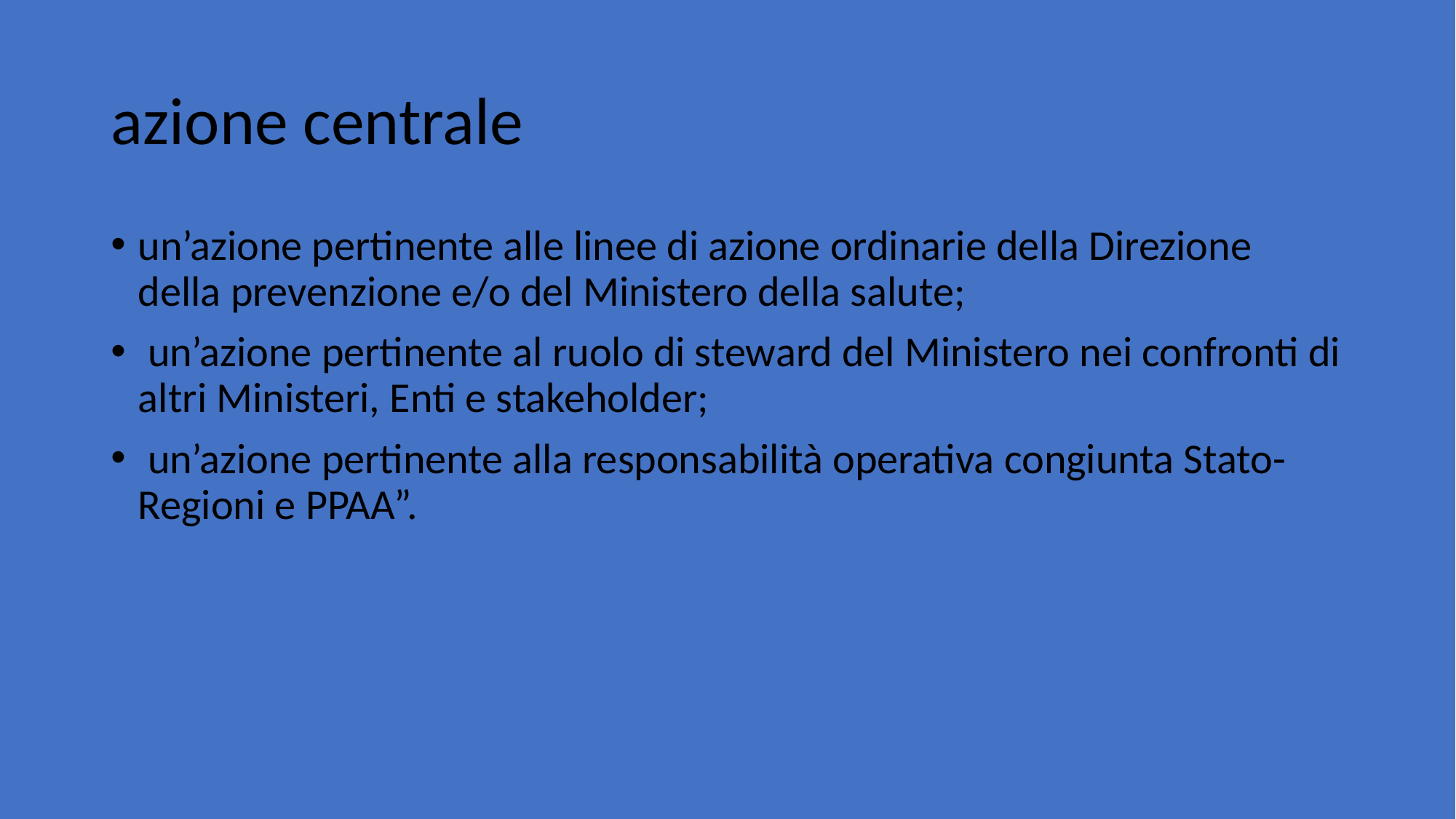

# azione centrale
un’azione pertinente alle linee di azione ordinarie della Direzione della prevenzione e/o del Ministero della salute;
 un’azione pertinente al ruolo di steward del Ministero nei confronti di altri Ministeri, Enti e stakeholder;
 un’azione pertinente alla responsabilità operativa congiunta Stato- Regioni e PPAA”.